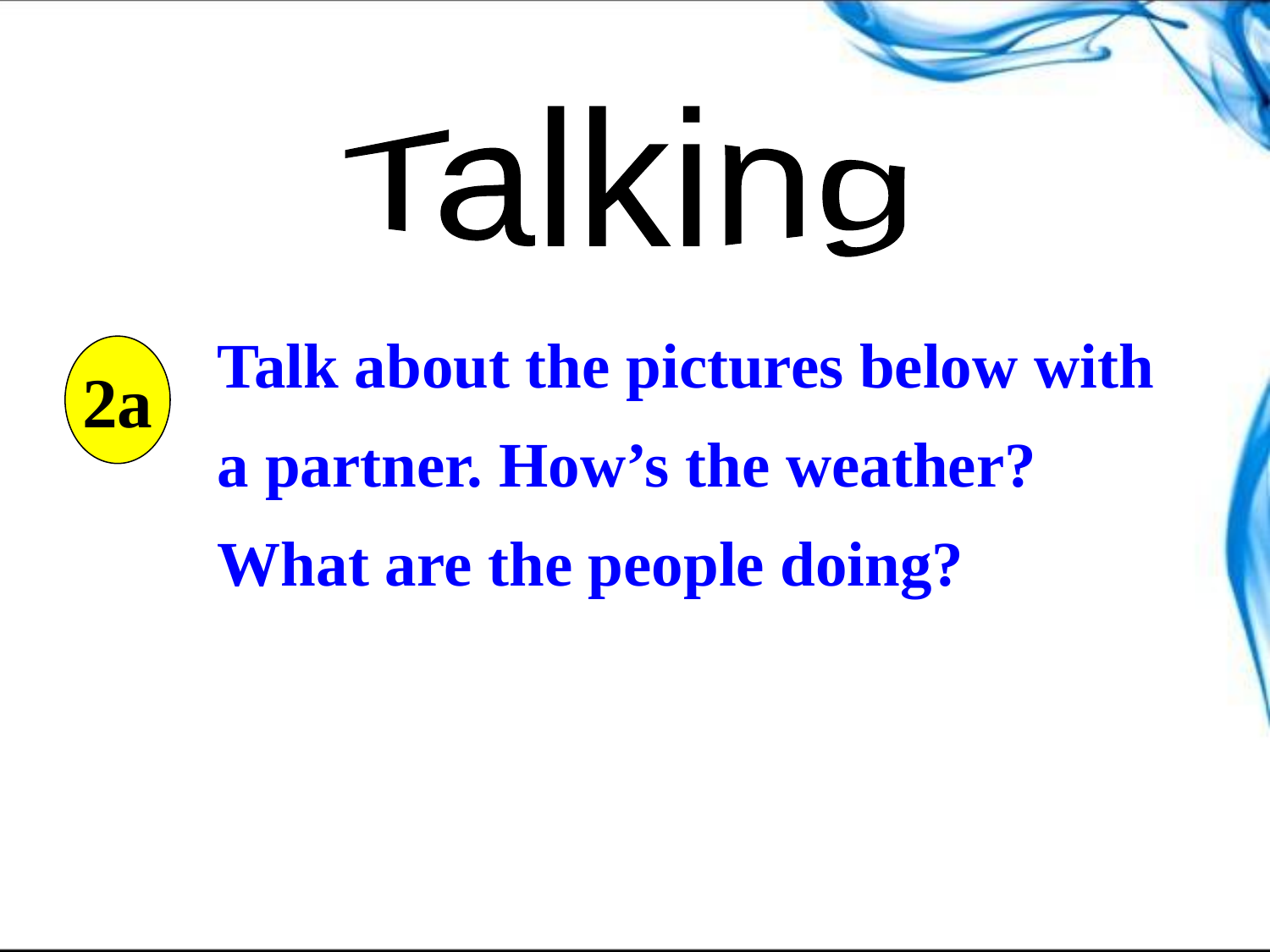

Talking
Talk about the pictures below with a partner. How’s the weather? What are the people doing?
2a